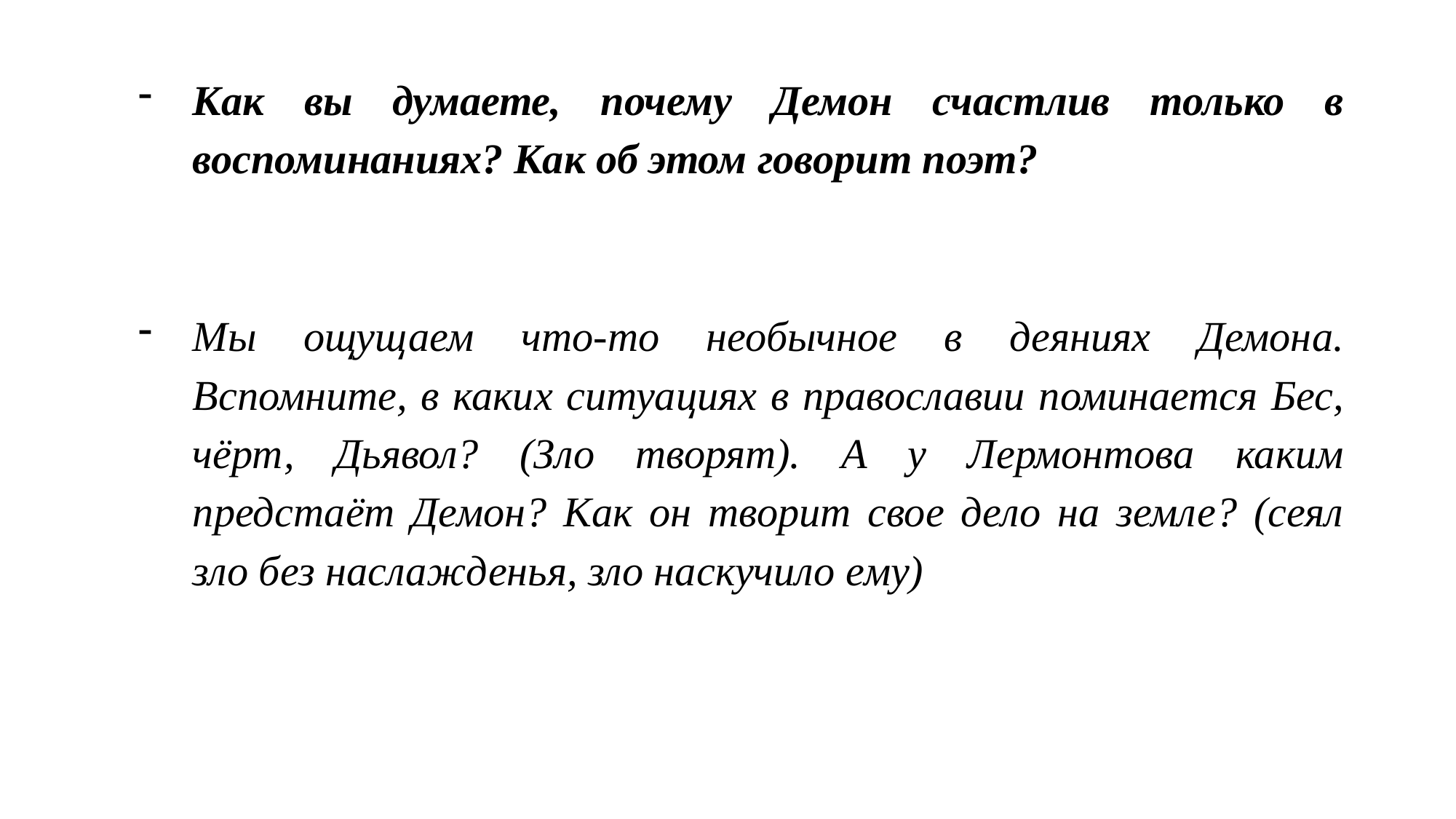

#
Как вы думаете, почему Демон счастлив только в воспоминаниях? Как об этом говорит поэт?

Мы ощущаем что-то необычное в деяниях Демона. Вспомните, в каких ситуациях в православии поминается Бес, чёрт, Дьявол? (Зло творят). А у Лермонтова каким предстаёт Демон? Как он творит свое дело на земле? (сеял зло без наслажденья, зло наскучило ему)